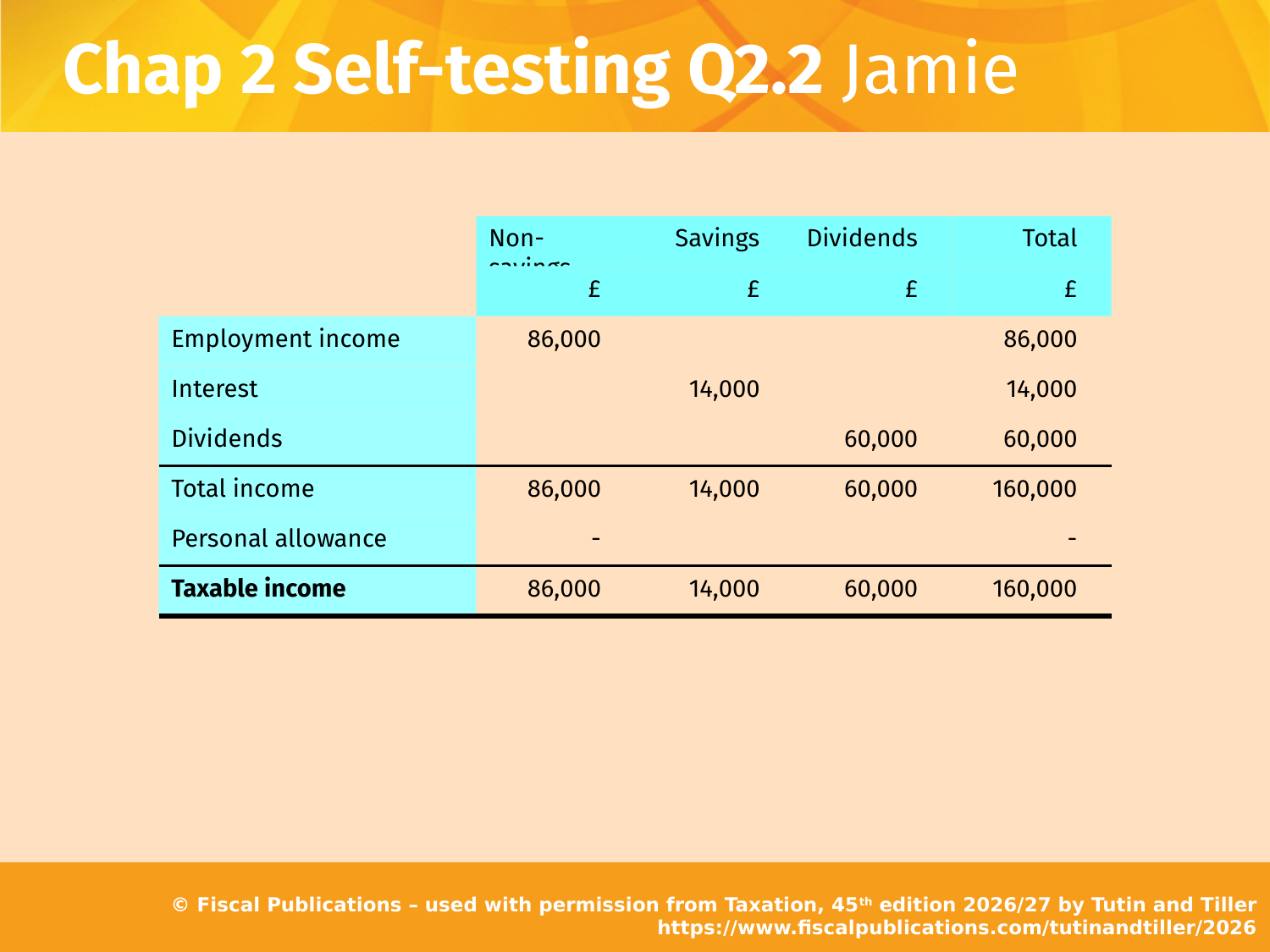

# Chap 2 Self-testing Q2.2 Jamie
	Non-savings
	Savings
	Dividends
	Total
	£
	£
	£
	£
Employment income
	86,000
	86,000
Interest
	14,000
	14,000
Dividends
	60,000
	60,000
Total income
	86,000
	14,000
	60,000
	160,000
Personal allowance
	-
	-
Taxable income
	86,000
	14,000
	60,000
	160,000